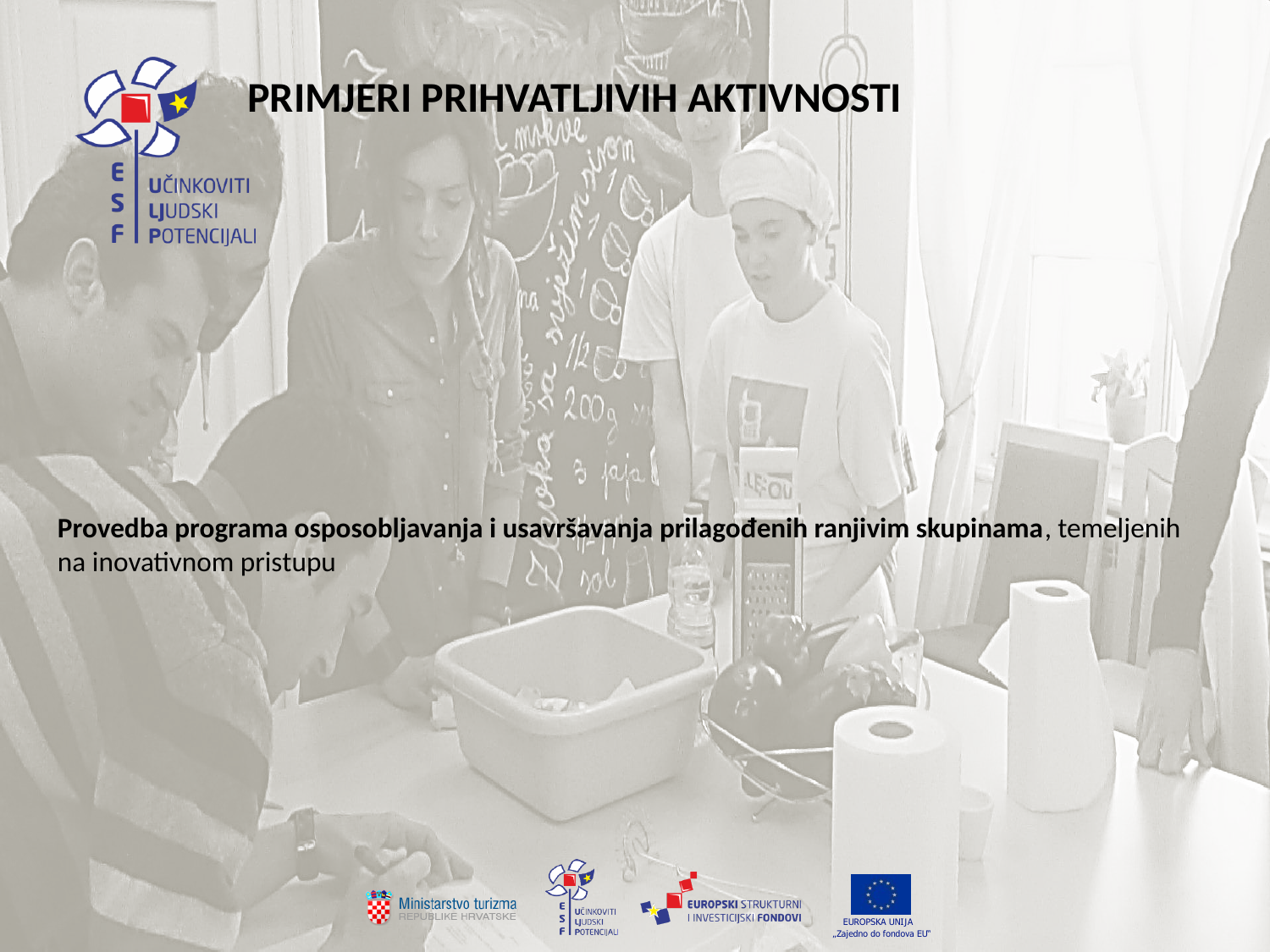

PRIMJERI PRIHVATLJIVIH AKTIVNOSTI

Provedba programa osposobljavanja i usavršavanja prilagođenih ranjivim skupinama, temeljenih na inovativnom pristupu